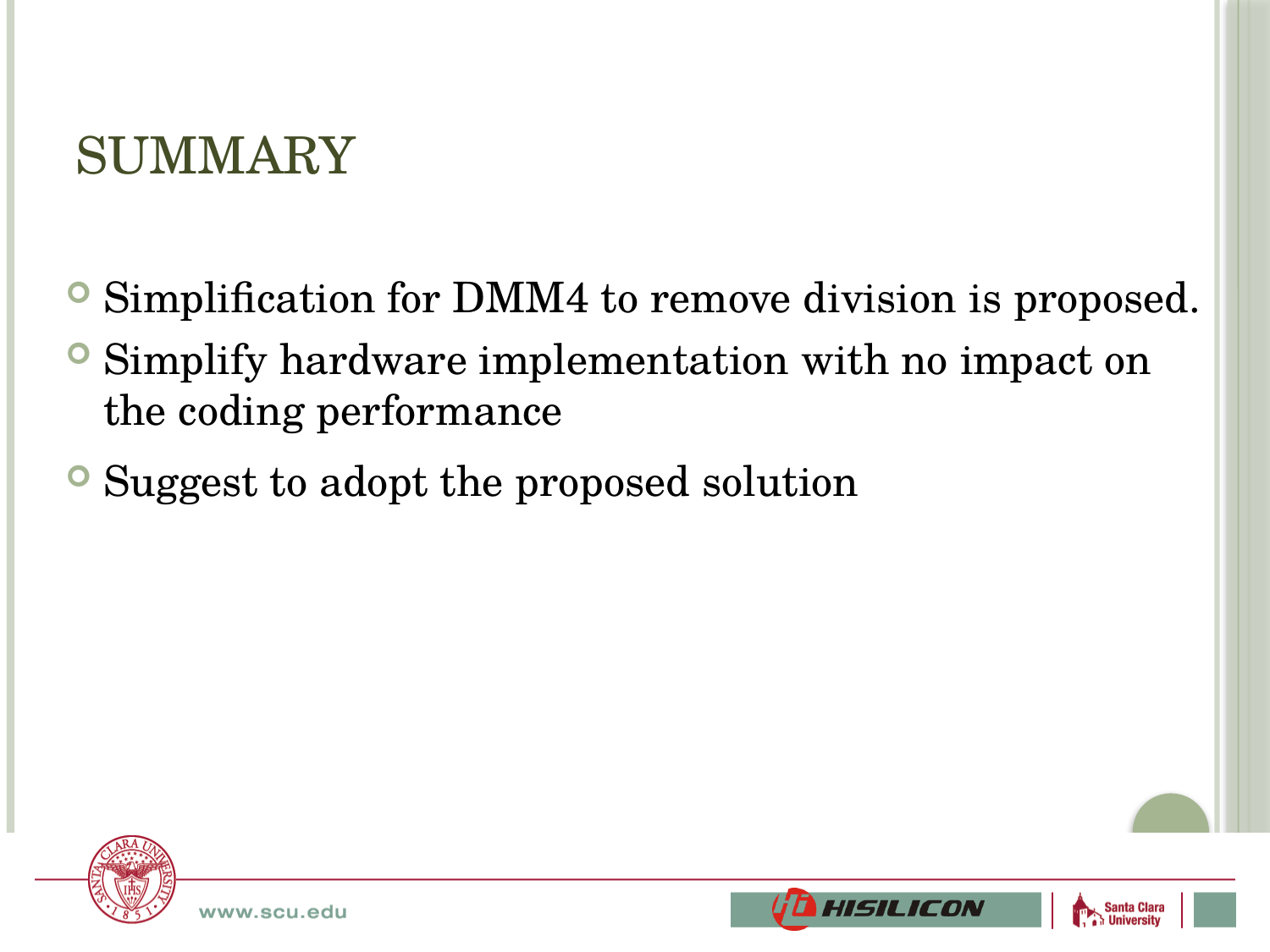

# Summary
Simplification for DMM4 to remove division is proposed.
Simplify hardware implementation with no impact on the coding performance
Suggest to adopt the proposed solution